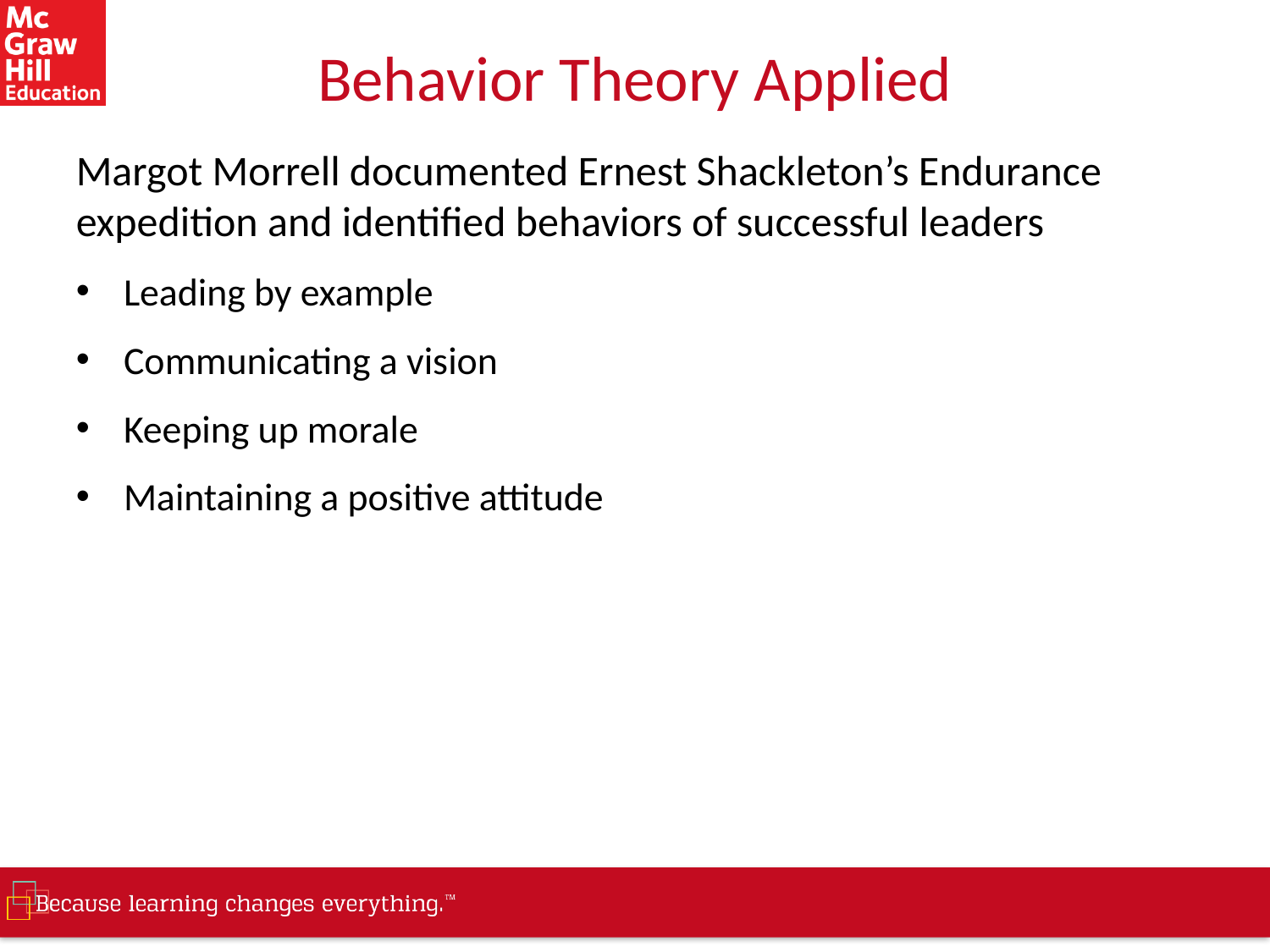

# Behavior Theory Applied
Margot Morrell documented Ernest Shackleton’s Endurance expedition and identified behaviors of successful leaders
Leading by example
Communicating a vision
Keeping up morale
Maintaining a positive attitude